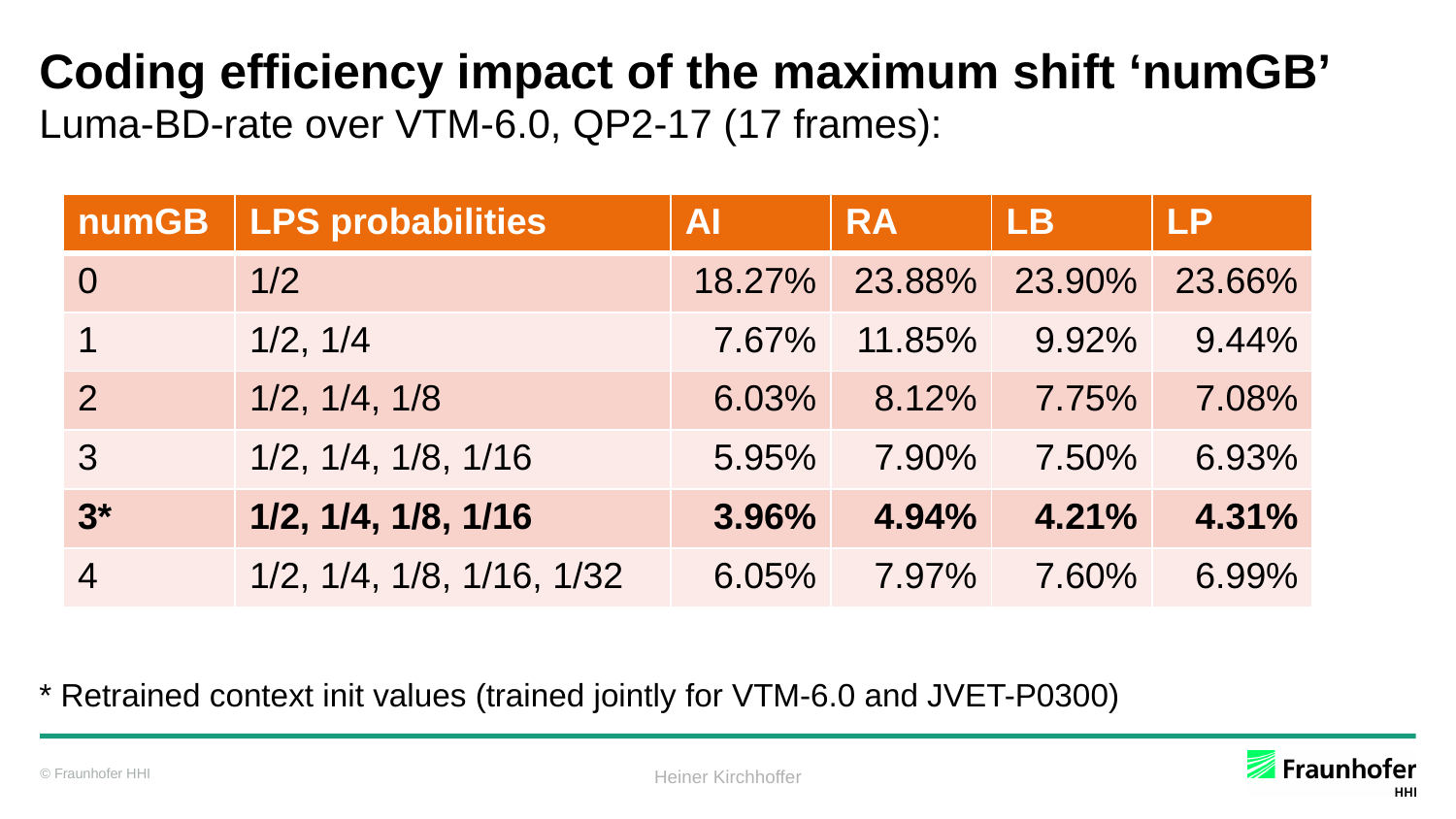

# Coding efficiency impact of the maximum shift ‘numGB’ Luma-BD-rate over VTM-6.0, QP2-17 (17 frames):

* Retrained context init values (trained jointly for VTM-6.0 and JVET-P0300)
| numGB | LPS probabilities | AI | RA | LB | LP |
| --- | --- | --- | --- | --- | --- |
| 0 | 1/2 | 18.27% | 23.88% | 23.90% | 23.66% |
| 1 | 1/2, 1/4 | 7.67% | 11.85% | 9.92% | 9.44% |
| 2 | 1/2, 1/4, 1/8 | 6.03% | 8.12% | 7.75% | 7.08% |
| 3 | 1/2, 1/4, 1/8, 1/16 | 5.95% | 7.90% | 7.50% | 6.93% |
| 3\* | 1/2, 1/4, 1/8, 1/16 | 3.96% | 4.94% | 4.21% | 4.31% |
| 4 | 1/2, 1/4, 1/8, 1/16, 1/32 | 6.05% | 7.97% | 7.60% | 6.99% |
Heiner Kirchhoffer